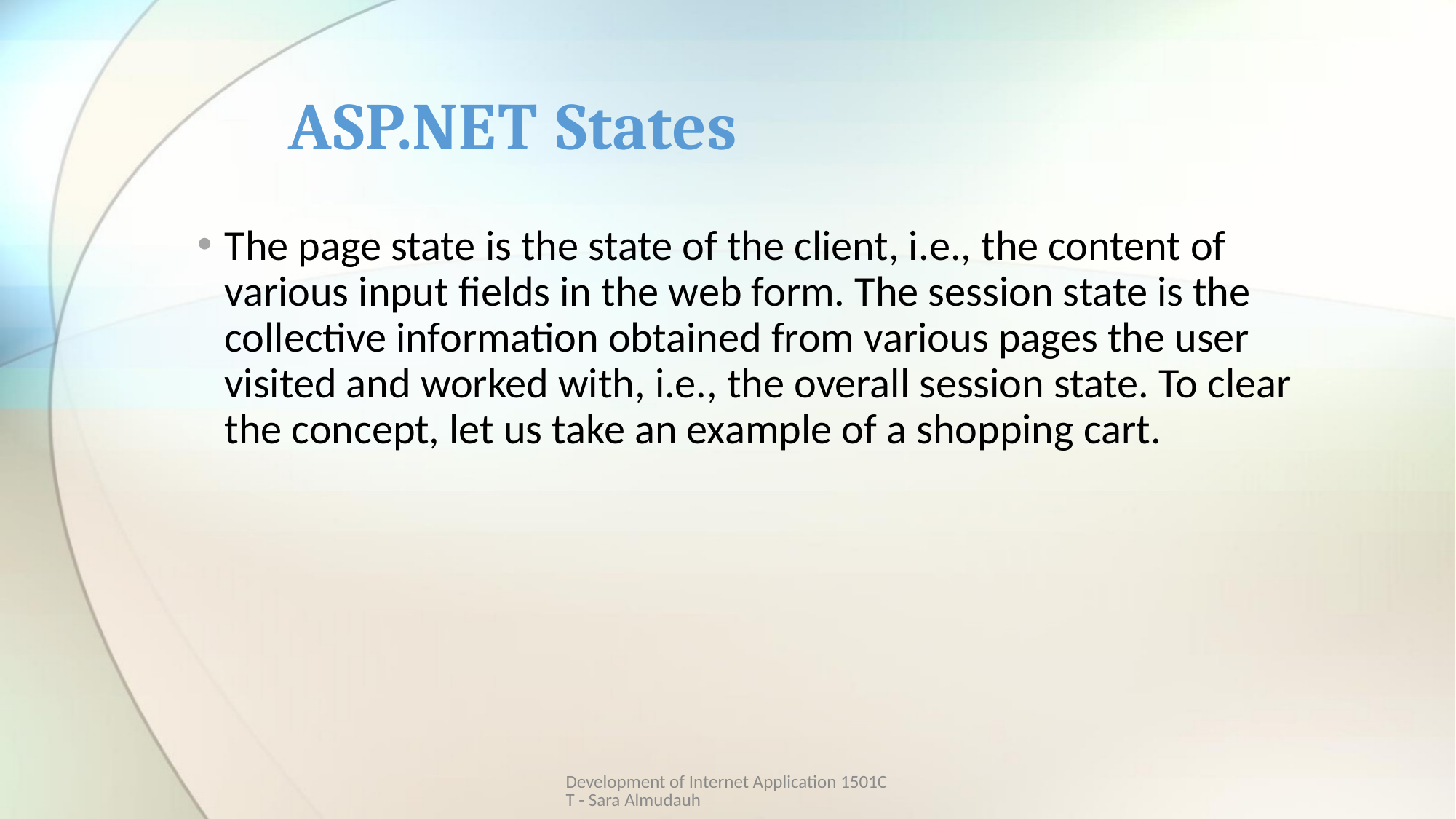

# ASP.NET States
The page state is the state of the client, i.e., the content of various input fields in the web form. The session state is the collective information obtained from various pages the user visited and worked with, i.e., the overall session state. To clear the concept, let us take an example of a shopping cart.
Development of Internet Application 1501CT - Sara Almudauh